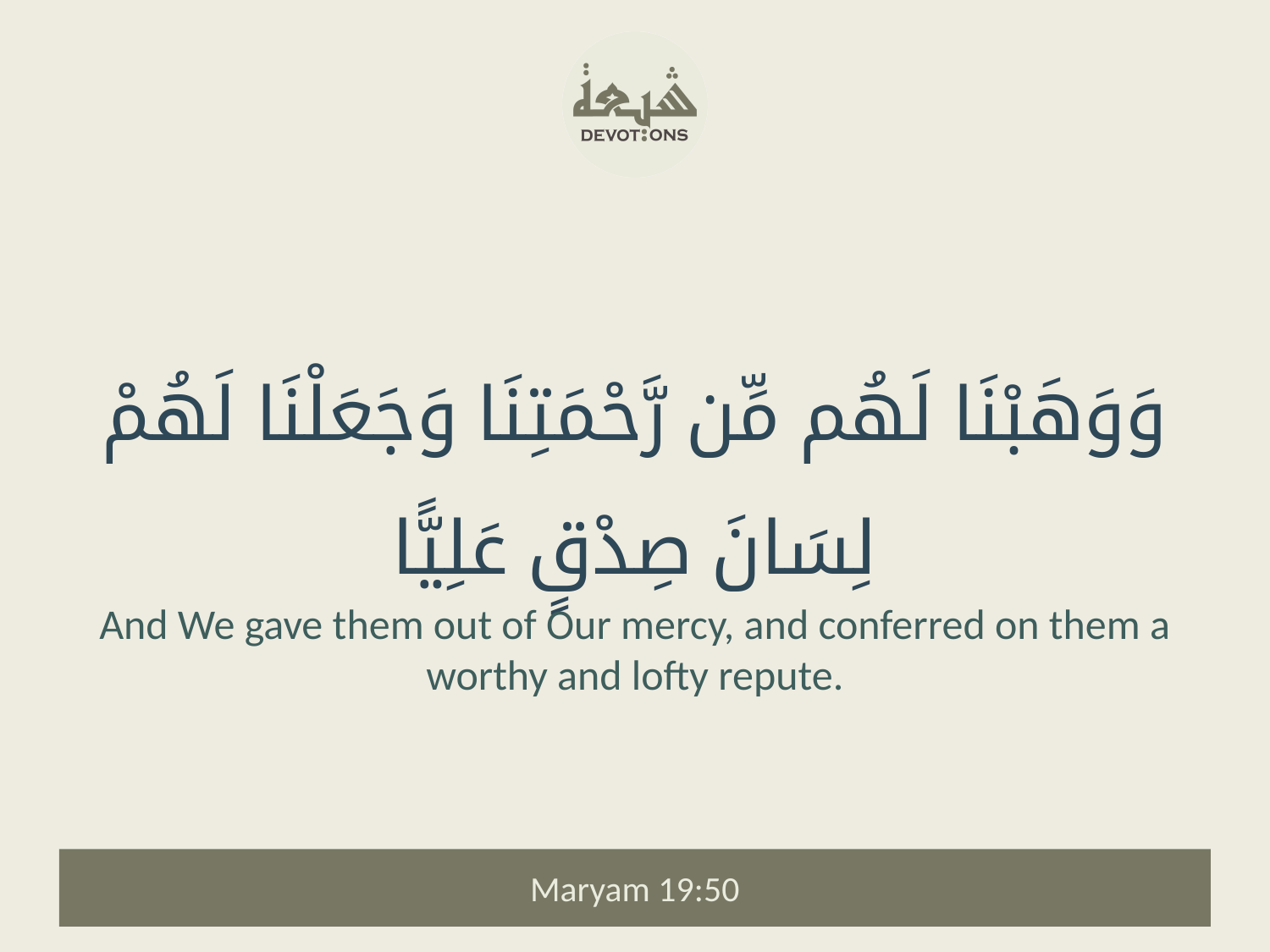

وَوَهَبْنَا لَهُم مِّن رَّحْمَتِنَا وَجَعَلْنَا لَهُمْ لِسَانَ صِدْقٍ عَلِيًّا
And We gave them out of Our mercy, and conferred on them a worthy and lofty repute.
Maryam 19:50